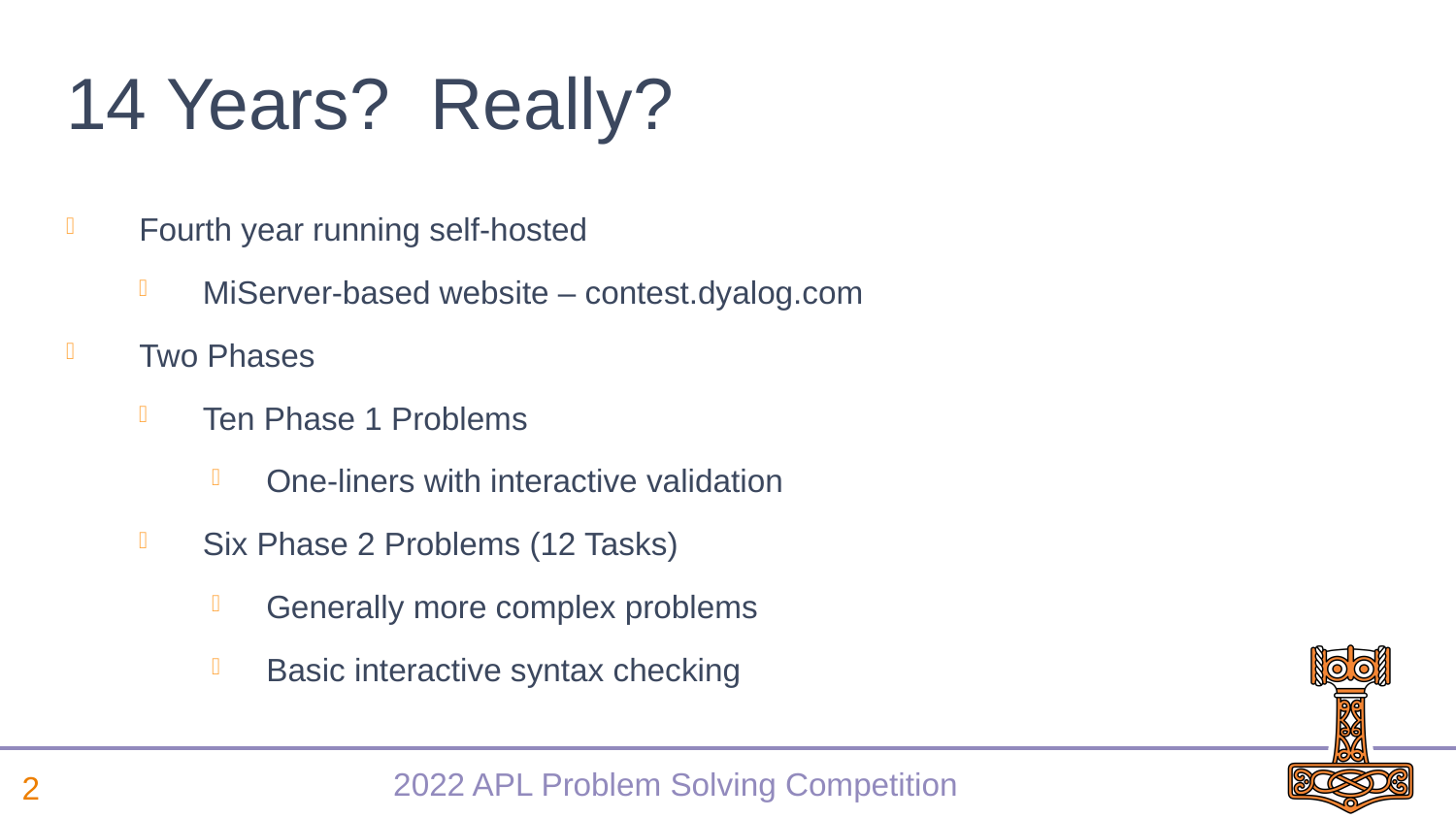

# 14 Years?  Really?
Fourth year running self-hosted
MiServer-based website – contest.dyalog.com
Two Phases
Ten Phase 1 Problems
One-liners with interactive validation
Six Phase 2 Problems (12 Tasks)
Generally more complex problems
Basic interactive syntax checking